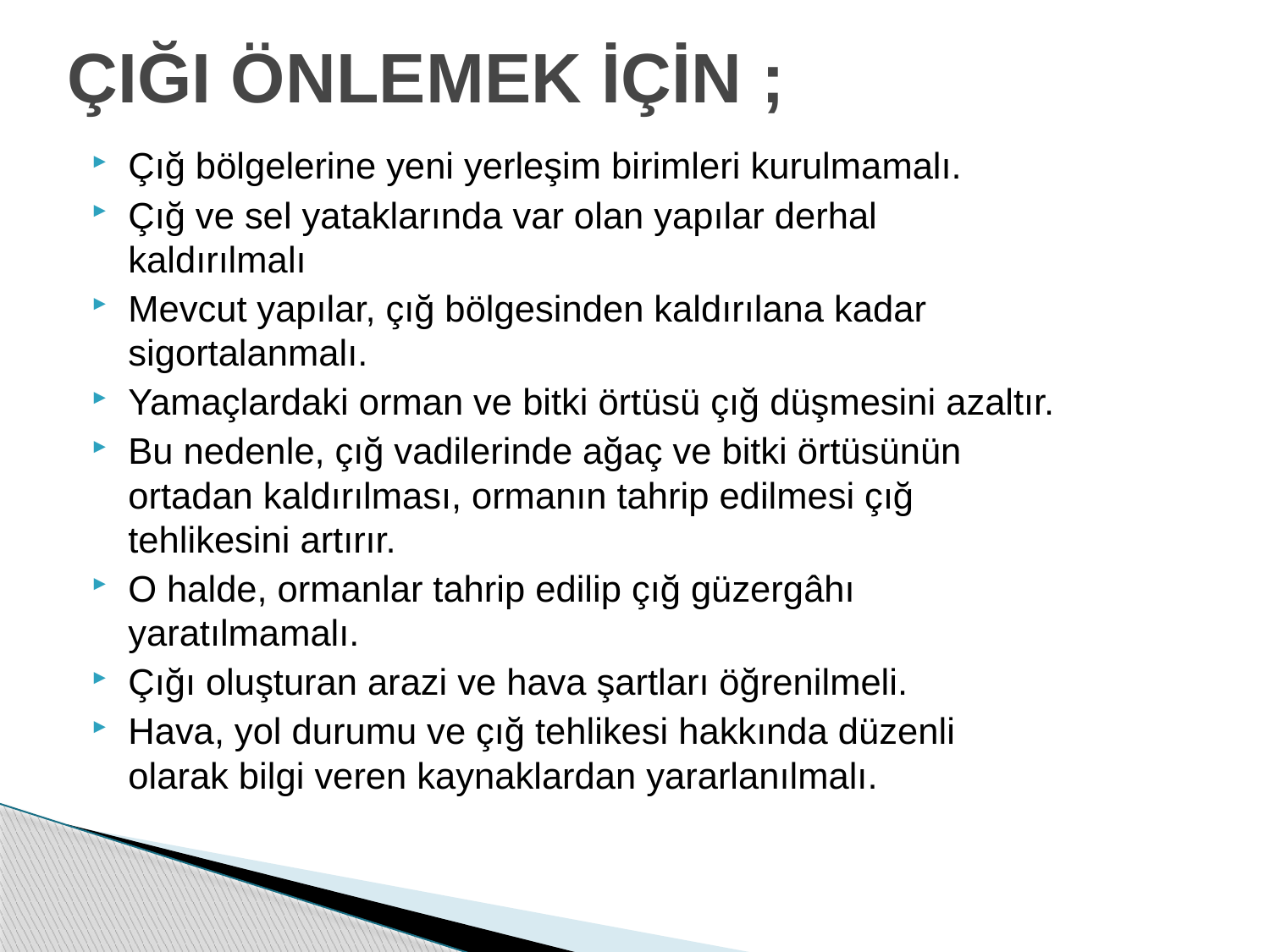

# ÇIĞI ÖNLEMEK İÇİN ;
Çığ bölgelerine yeni yerleşim birimleri kurulmamalı.
Çığ ve sel yataklarında var olan yapılar derhal kaldırılmalı
Mevcut yapılar, çığ bölgesinden kaldırılana kadar sigortalanmalı.
Yamaçlardaki orman ve bitki örtüsü çığ düşmesini azaltır.
Bu nedenle, çığ vadilerinde ağaç ve bitki örtüsünün ortadan kaldırılması, ormanın tahrip edilmesi çığ tehlikesini artırır.
O halde, ormanlar tahrip edilip çığ güzergâhı yaratılmamalı.
Çığı oluşturan arazi ve hava şartları öğrenilmeli.
Hava, yol durumu ve çığ tehlikesi hakkında düzenli olarak bilgi veren kaynaklardan yararlanılmalı.